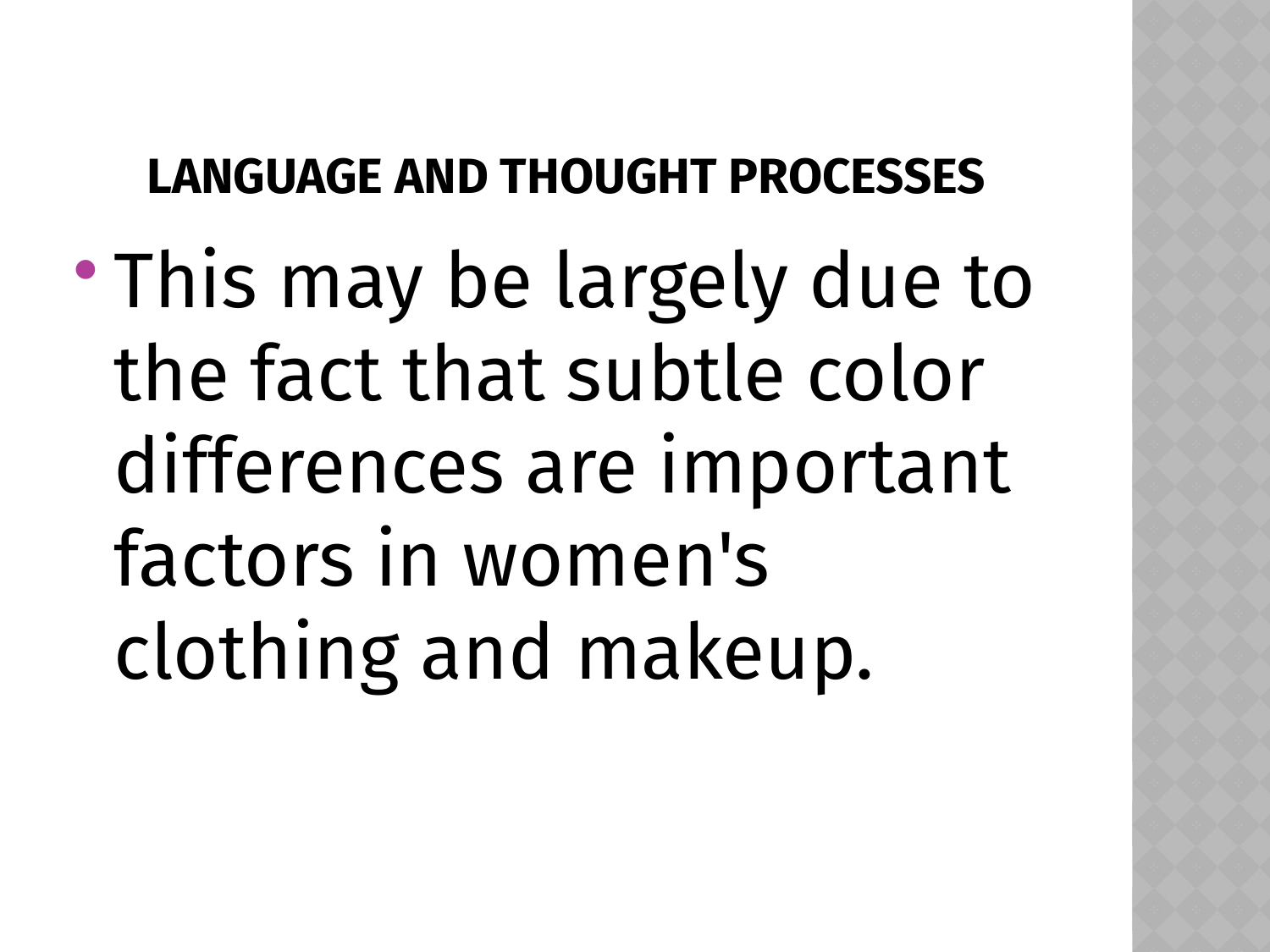

# Language and thought processes
This may be largely due to the fact that subtle color differences are important factors in women's clothing and makeup.